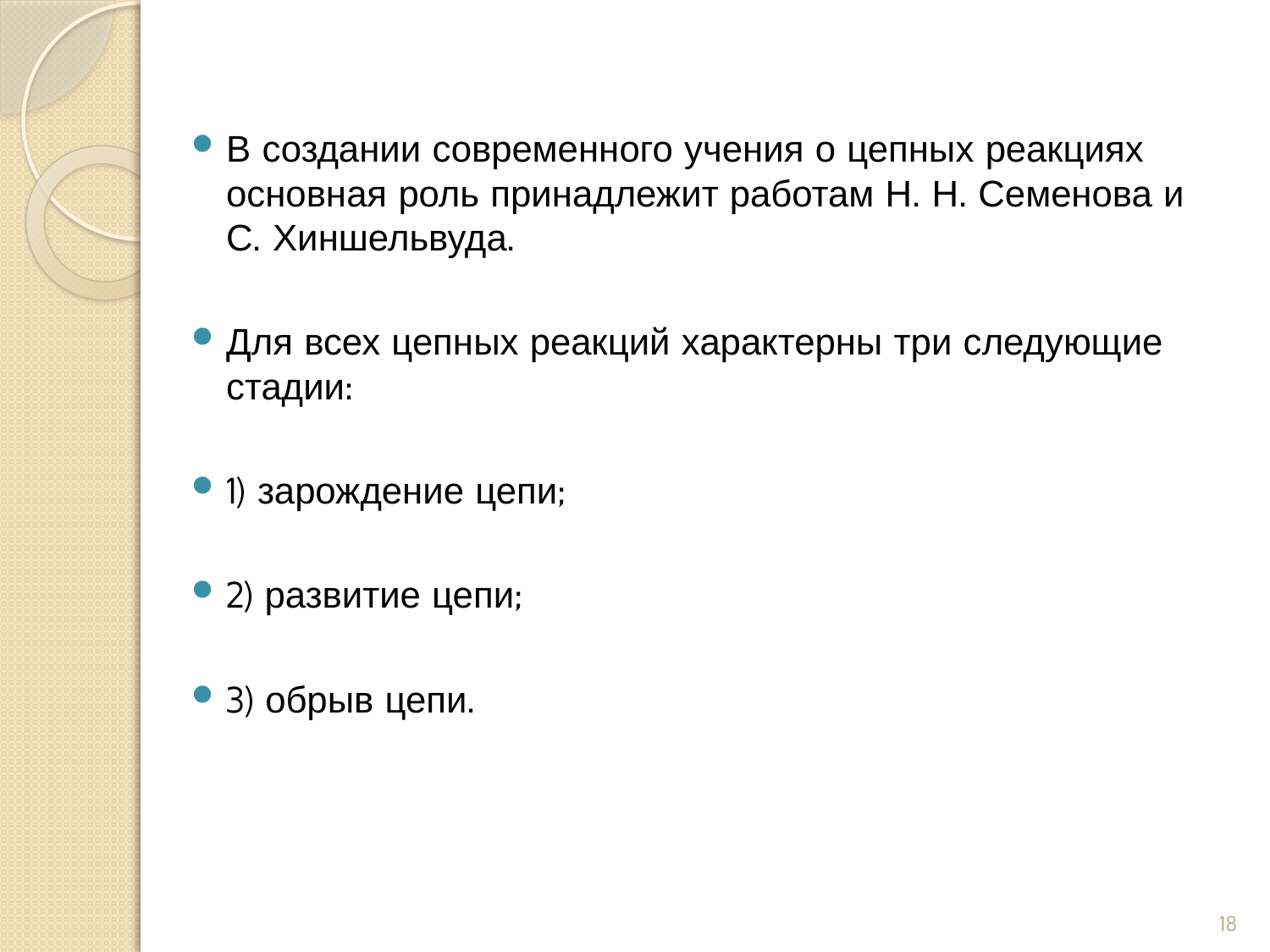

В создании современного учения о цепных реакциях основная роль принадлежит работам Н. Н. Семенова и С. Хиншельвуда.

Для всех цепных реакций характерны три следующие стадии:

1) зарождение цепи;

2) развитие цепи;

3) обрыв цепи.
18